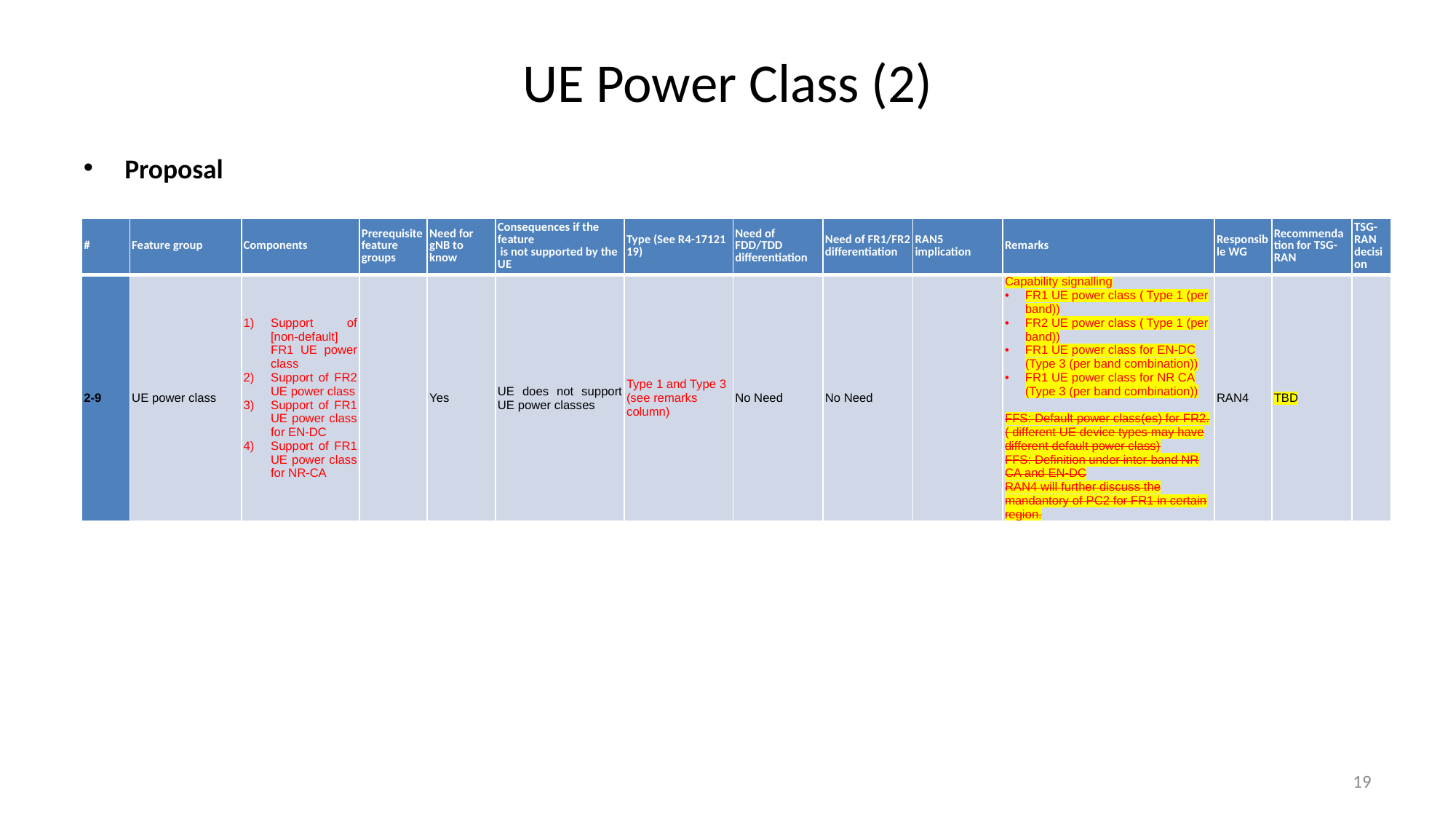

# UE Power Class (2)
Proposal

| # | Feature group | Components | Prerequisite feature groups | Need for gNB to know | Consequences if the feature is not supported by the UE | Type (See R4-17121 19) | Need of FDD/TDD differentiation | Need of FR1/FR2 differentiation | RAN5 implication | Remarks | Responsible WG | Recommendation for TSG-RAN | TSG-RAN decision |
| --- | --- | --- | --- | --- | --- | --- | --- | --- | --- | --- | --- | --- | --- |
| 2-9 | UE power class | Support of [non-default] FR1 UE power class Support of FR2 UE power class Support of FR1 UE power class for EN-DC Support of FR1 UE power class for NR-CA |  | Yes | UE does not support UE power classes | Type 1 and Type 3 (see remarks column) | No Need | No Need |  | Capability signalling FR1 UE power class ( Type 1 (per band)) FR2 UE power class ( Type 1 (per band)) FR1 UE power class for EN-DC (Type 3 (per band combination)) FR1 UE power class for NR CA (Type 3 (per band combination)) FFS: Default power class(es) for FR2. ( different UE device types may have different default power class) FFS: Definition under inter-band NR CA and EN-DC RAN4 will further discuss the mandantory of PC2 for FR1 in certain region. | RAN4 | TBD |  |
19